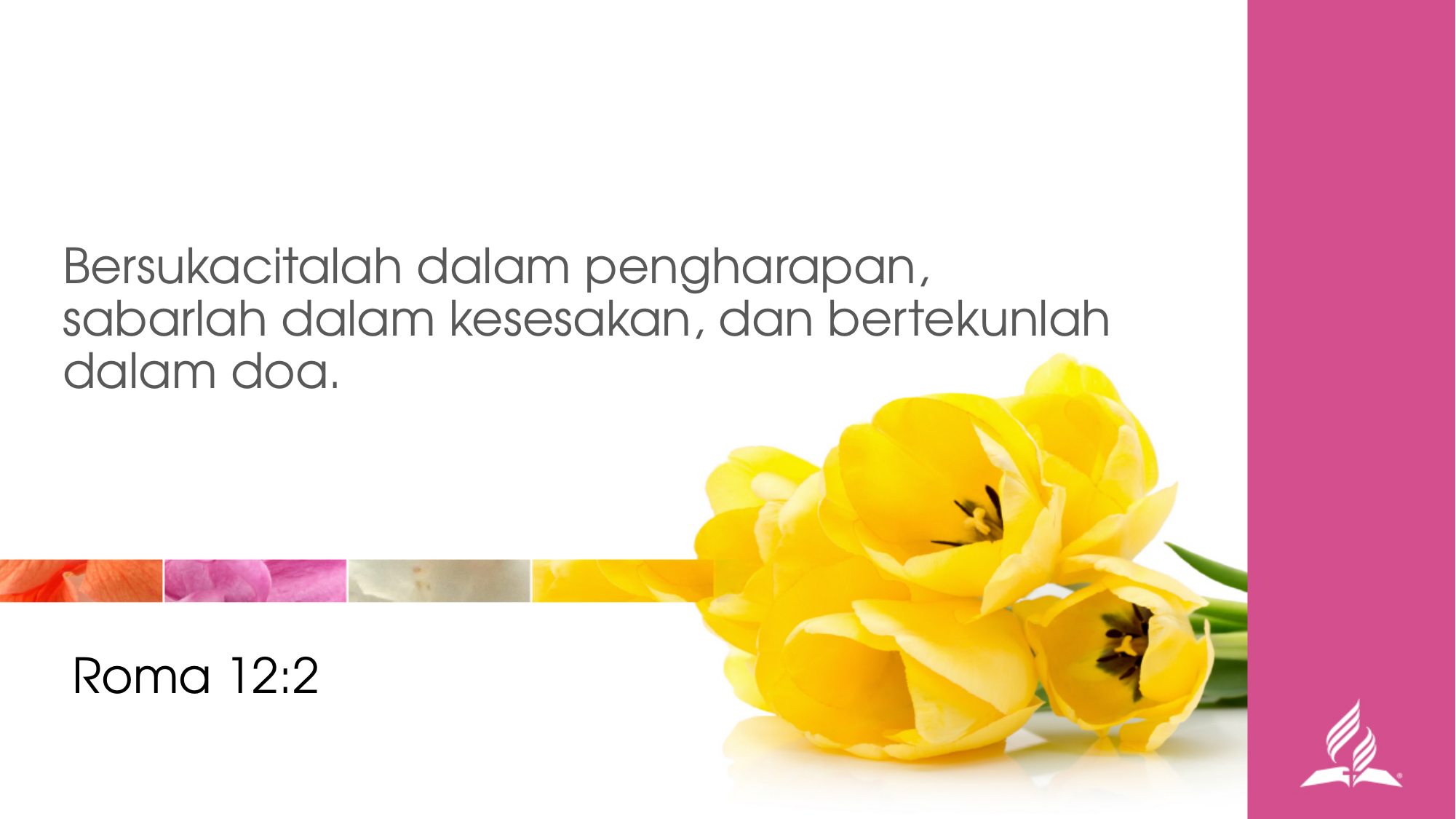

Bersukacitalah dalam pengharapan, sabarlah dalam kesesakan, dan bertekunlah dalam doa.

Roma 12:2